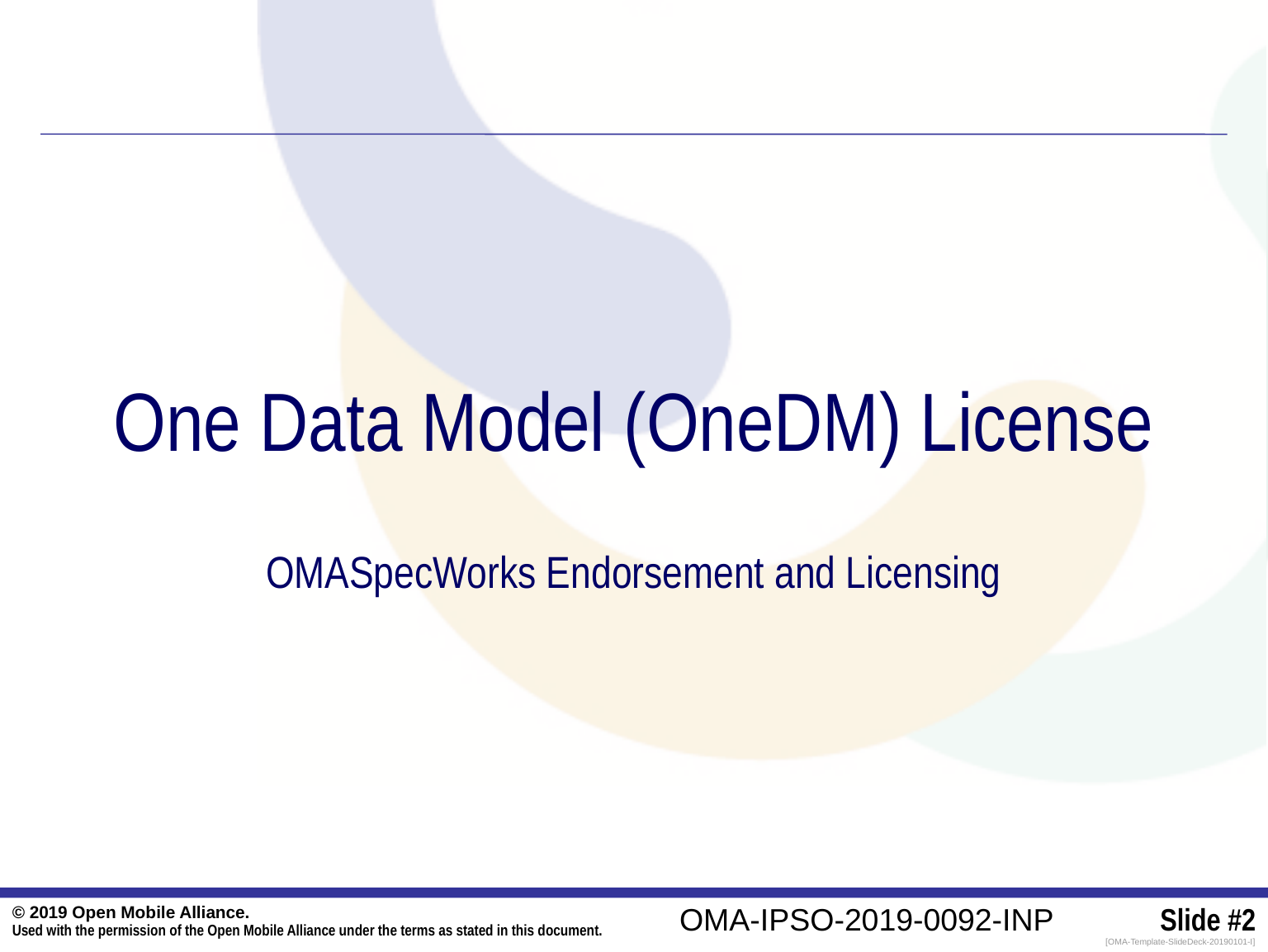

#

One Data Model (OneDM) License

OMASpecWorks Endorsement and Licensing